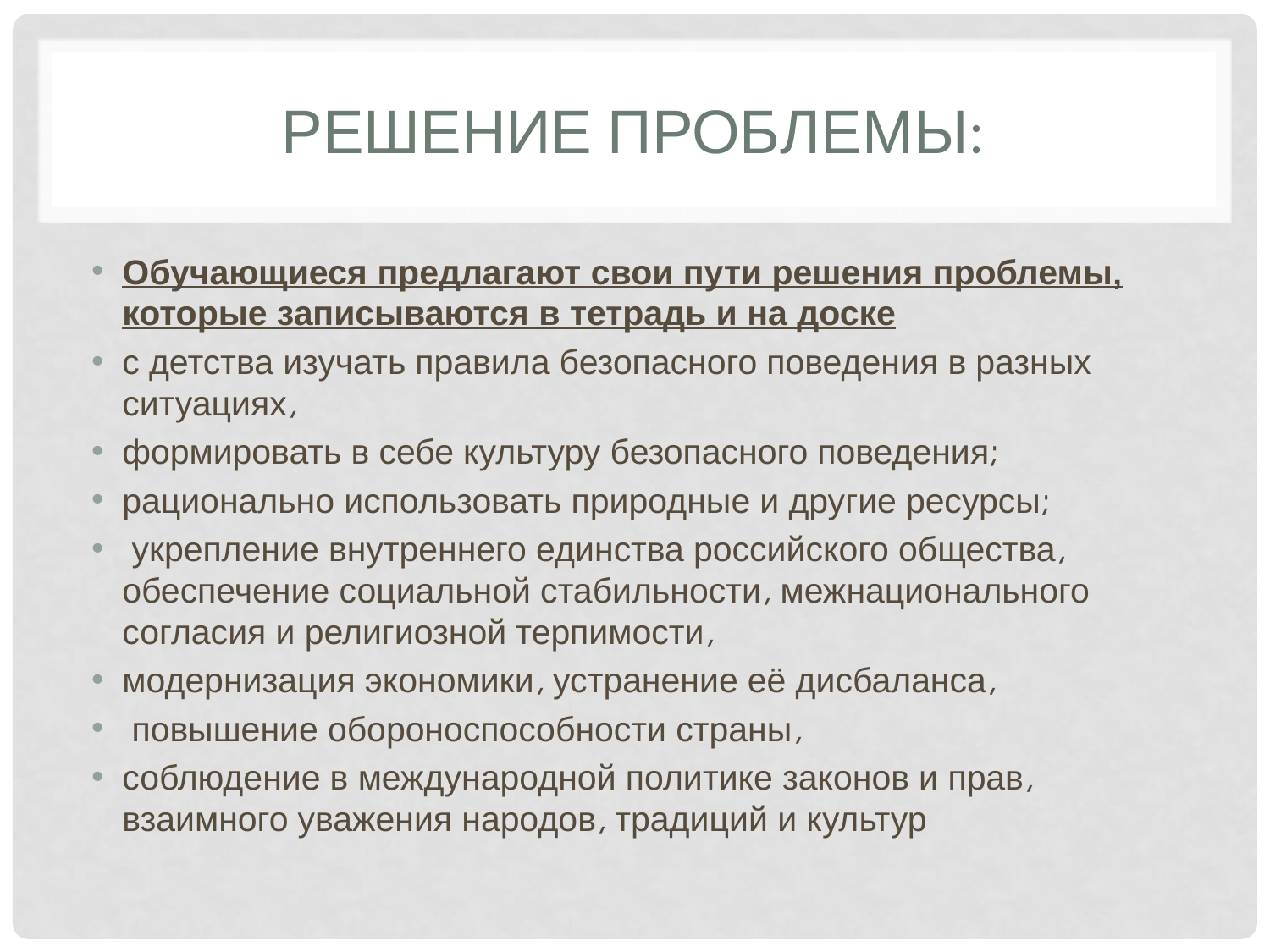

# Решение проблемы:
Обучающиеся предлагают свои пути решения проблемы, которые записываются в тетрадь и на доске
с детства изучать правила безопасного поведения в разных ситуациях,
формировать в себе культуру безопасного поведения;
рационально использовать природные и другие ресурсы;
 укрепление внутреннего единства российского общества, обеспечение социальной стабильности, межнационального согласия и религиозной терпимости,
модернизация экономики, устранение её дисбаланса,
 повышение обороноспособности страны,
соблюдение в международной политике законов и прав, взаимного уважения народов, традиций и культур